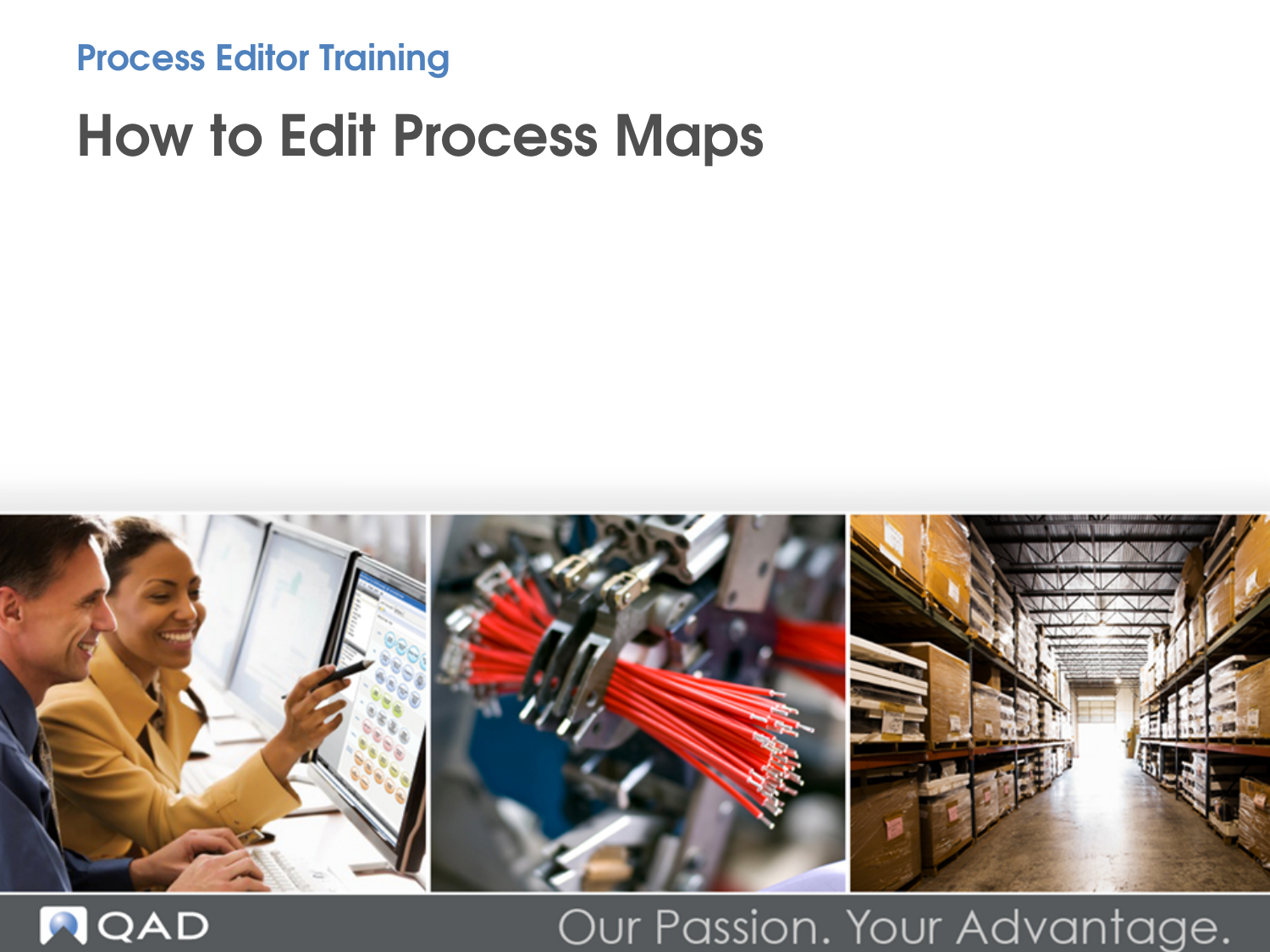

Process Editor Training
# How to Edit Process Maps